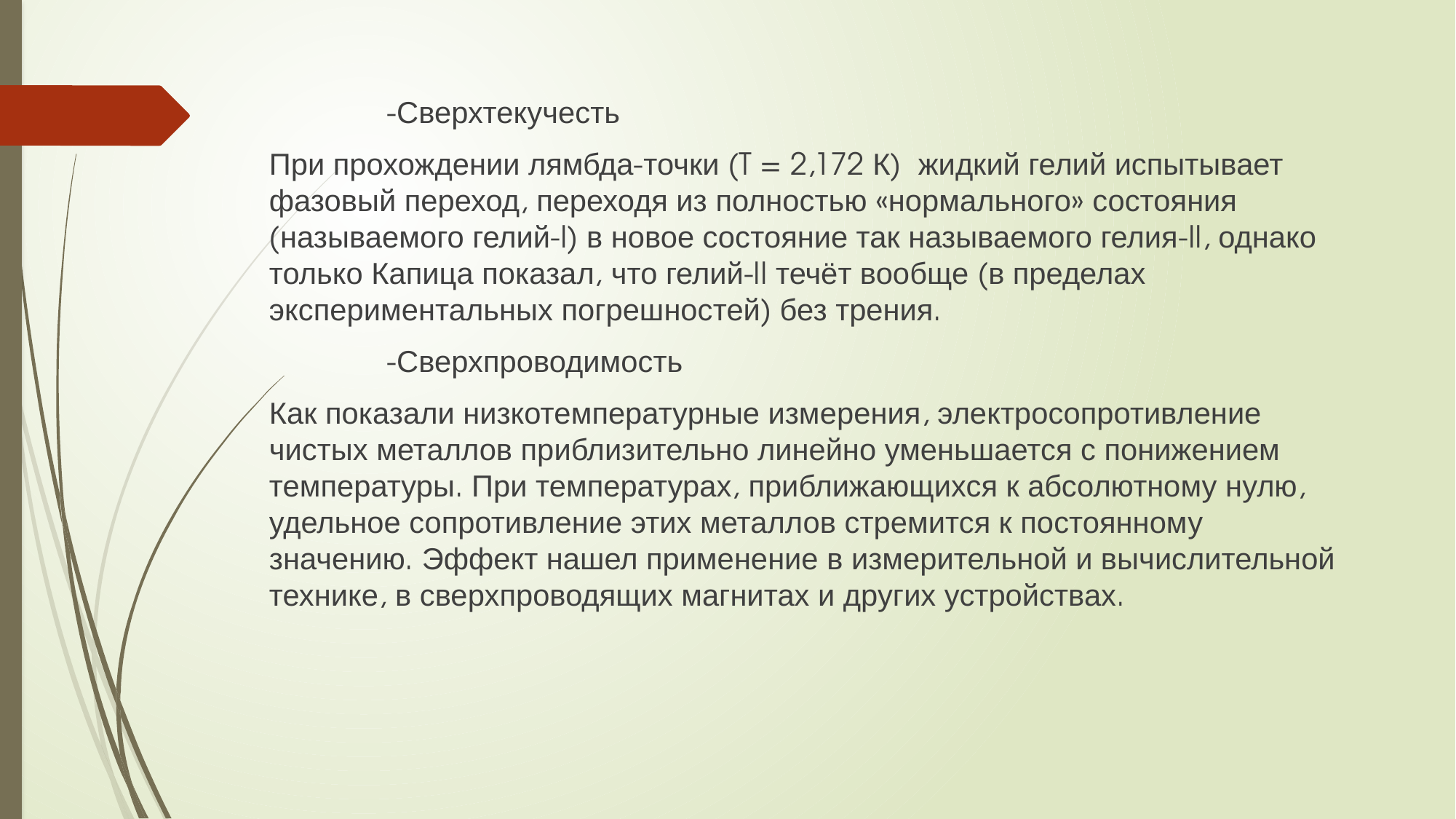

-Сверхтекучесть
При прохождении лямбда-точки (T = 2,172 К)  жидкий гелий испытывает фазовый переход, переходя из полностью «нормального» состояния (называемого гелий-I) в новое состояние так называемого гелия-II, однако только Капица показал, что гелий-II течёт вообще (в пределах экспериментальных погрешностей) без трения.
  	 -Сверхпроводимость
Как показали низкотемпературные измерения, электросопротивление чистых металлов приблизительно линейно уменьшается с понижением температуры. При температурах, приближающихся к абсолютному нулю, удельное сопротивление этих металлов стремится к постоянному значению. Эффект нашел применение в измерительной и вычислительной технике, в сверхпроводящих магнитах и других устройствах.